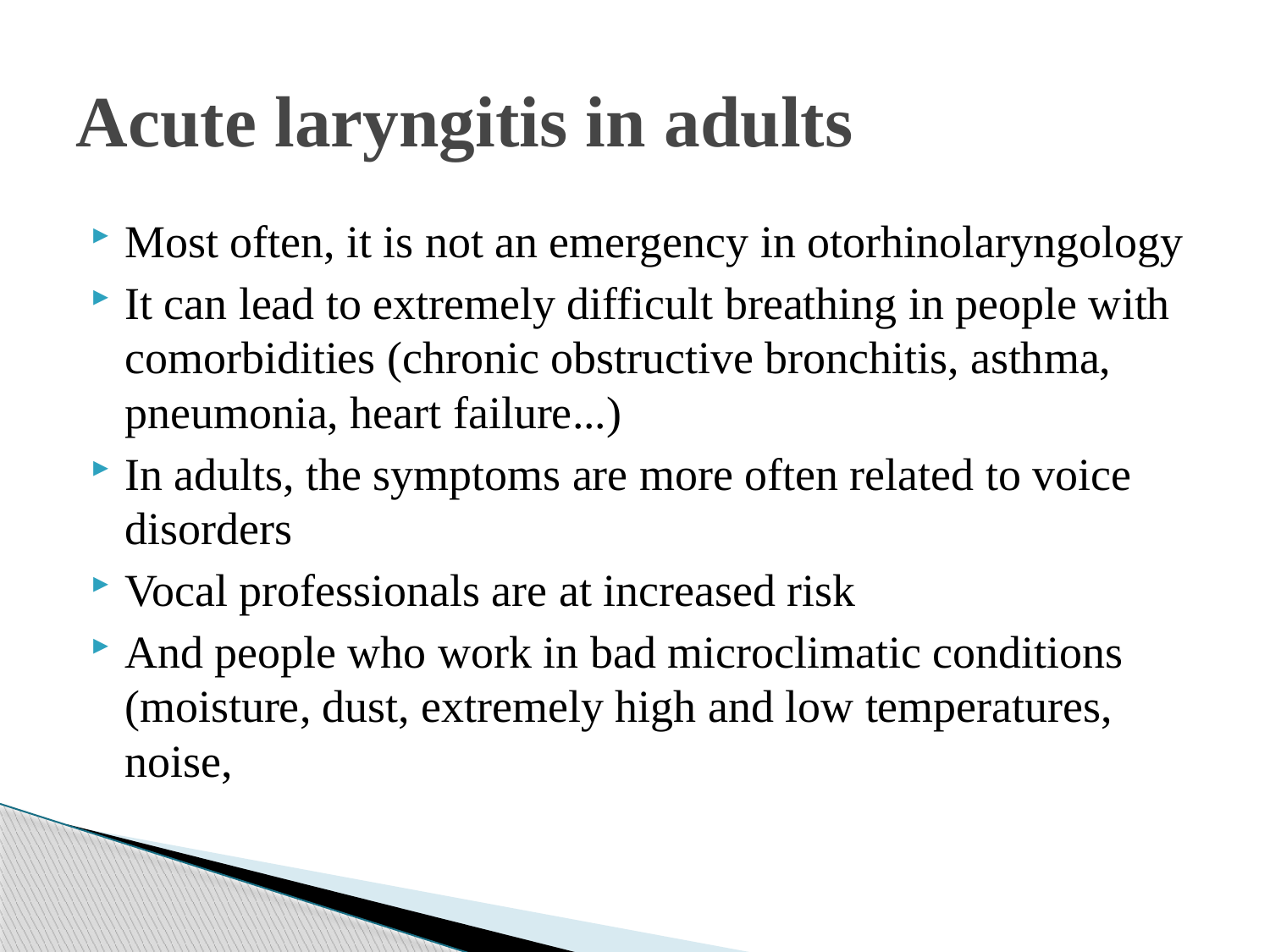

# Acute laryngitis in adults
Most often, it is not an emergency in otorhinolaryngology
It can lead to extremely difficult breathing in people with comorbidities (chronic obstructive bronchitis, asthma, pneumonia, heart failure...)
In adults, the symptoms are more often related to voice disorders
Vocal professionals are at increased risk
And people who work in bad microclimatic conditions (moisture, dust, extremely high and low temperatures, noise,